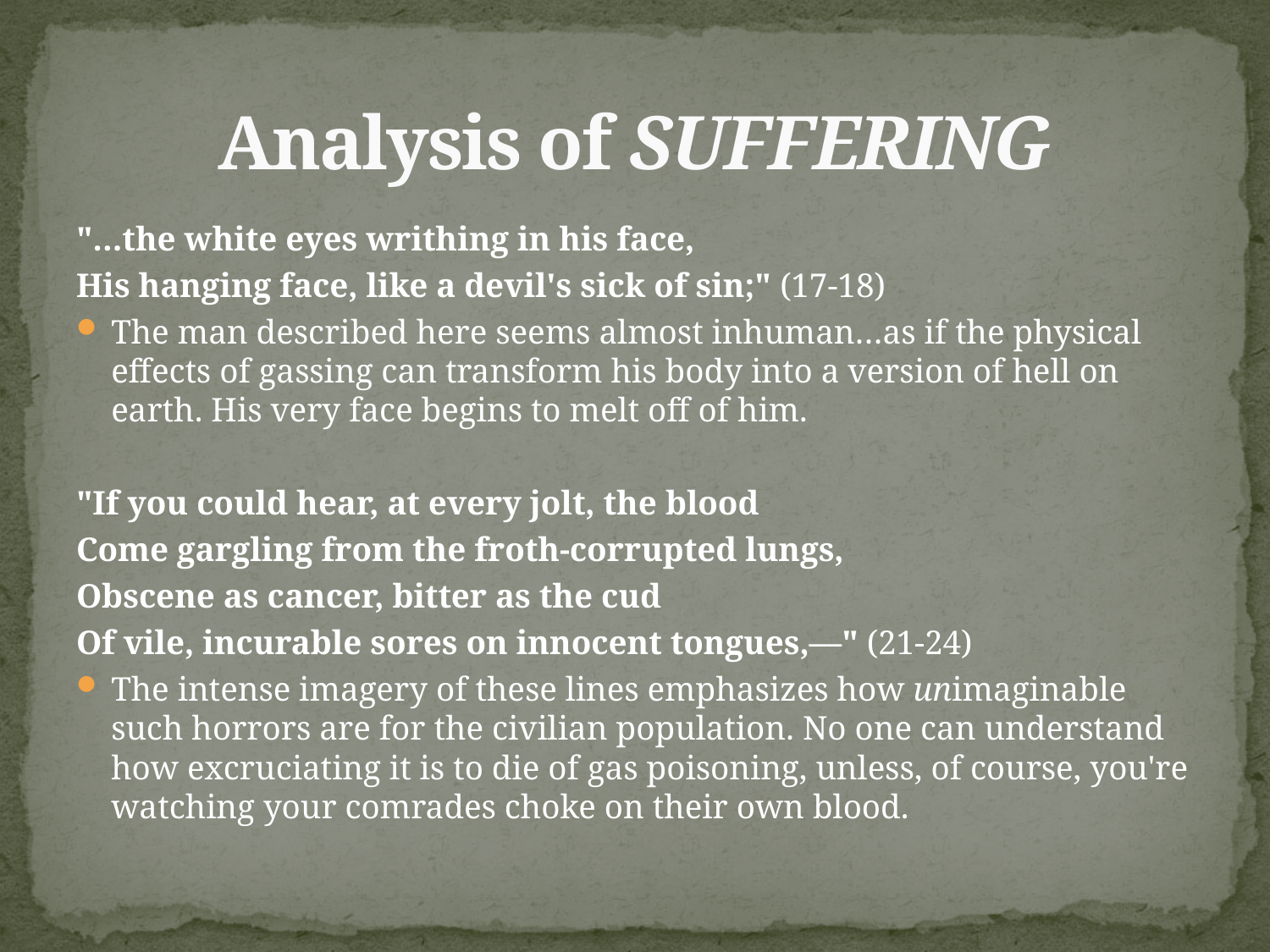

# Analysis of SUFFERING
"…the white eyes writhing in his face,
His hanging face, like a devil's sick of sin;" (17-18)
The man described here seems almost inhuman…as if the physical effects of gassing can transform his body into a version of hell on earth. His very face begins to melt off of him.

"If you could hear, at every jolt, the blood
Come gargling from the froth-corrupted lungs,
Obscene as cancer, bitter as the cud
Of vile, incurable sores on innocent tongues,—" (21-24)
The intense imagery of these lines emphasizes how unimaginable such horrors are for the civilian population. No one can understand how excruciating it is to die of gas poisoning, unless, of course, you're watching your comrades choke on their own blood.